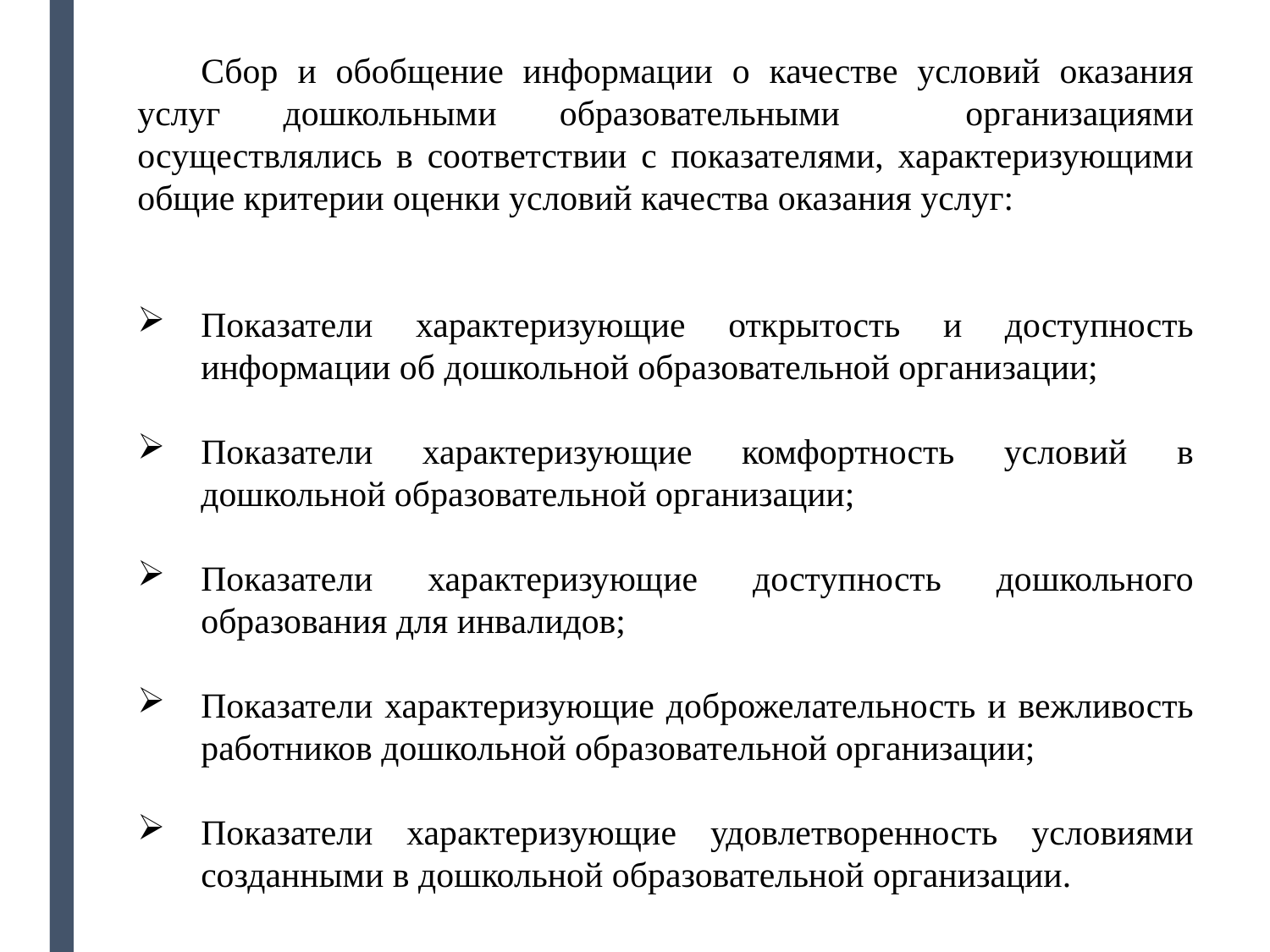

Сбор и обобщение информации о качестве условий оказания услуг дошкольными образовательными  организациями осуществлялись в соответствии с показателями, характеризующими общие критерии оценки условий качества оказания услуг:

Показатели характеризующие открытость и доступность информации об дошкольной образовательной организации;

Показатели характеризующие комфортность условий в дошкольной образовательной организации;

Показатели характеризующие доступность дошкольного образования для инвалидов;

Показатели характеризующие доброжелательность и вежливость работников дошкольной образовательной организации;

Показатели характеризующие удовлетворенность условиями созданными в дошкольной образовательной организации.